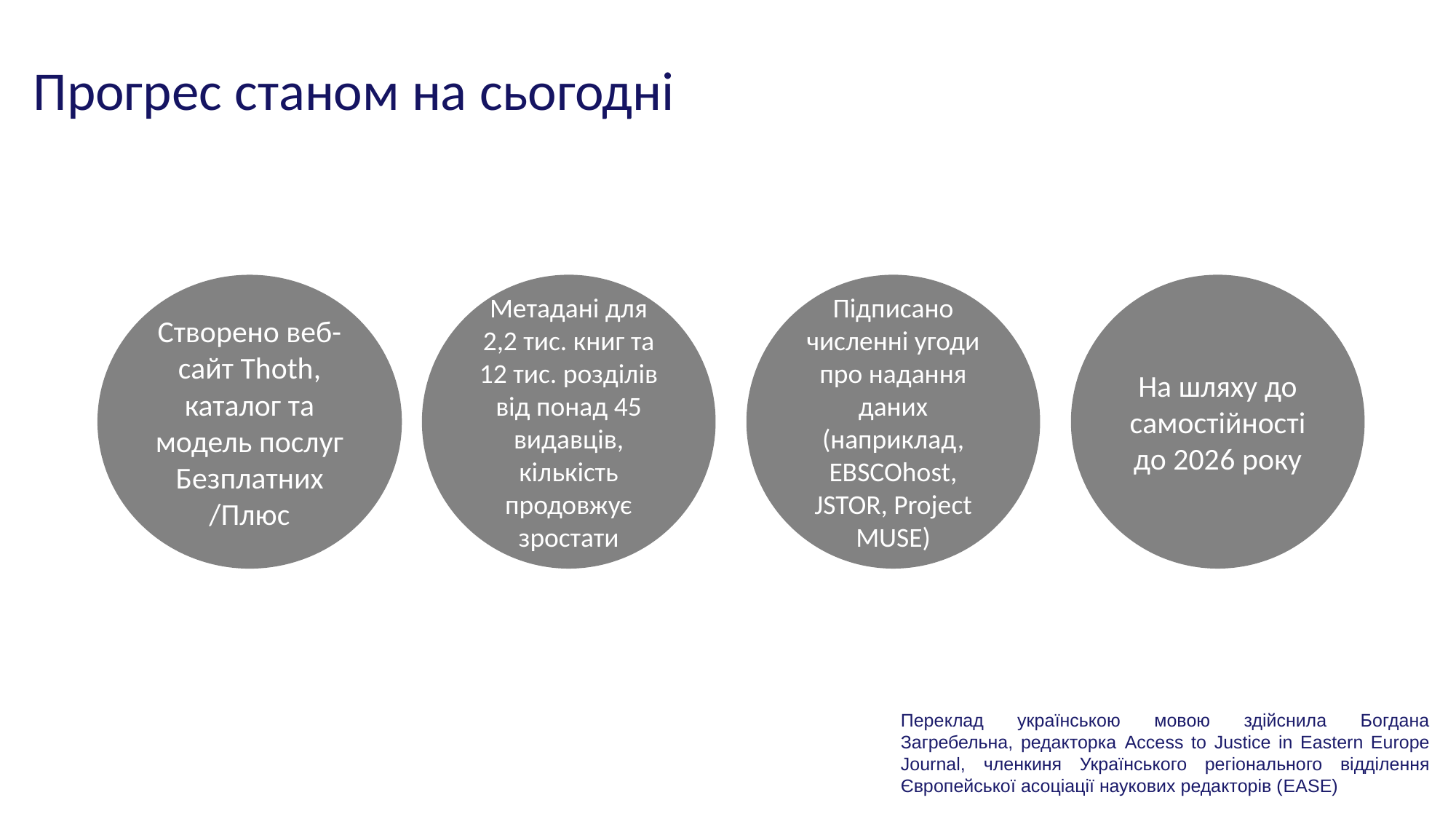

Прогрес станом на сьогодні
Метадані для 2,2 тис. книг та 12 тис. розділів від понад 45 видавців, кількість продовжує зростати
Підписано численні угоди про надання даних (наприклад, EBSCOhost, JSTOR, Project MUSE)
На шляху до самостійності до 2026 року
Створено веб-сайт Thoth, каталог та модель послуг Безплатних /Плюс
Переклад українською мовою здійснила Богдана Загребельна, редакторка Access to Justice in Eastern Europe Journal, членкиня Українського регіонального відділення Європейської асоціації наукових редакторів (EASE)